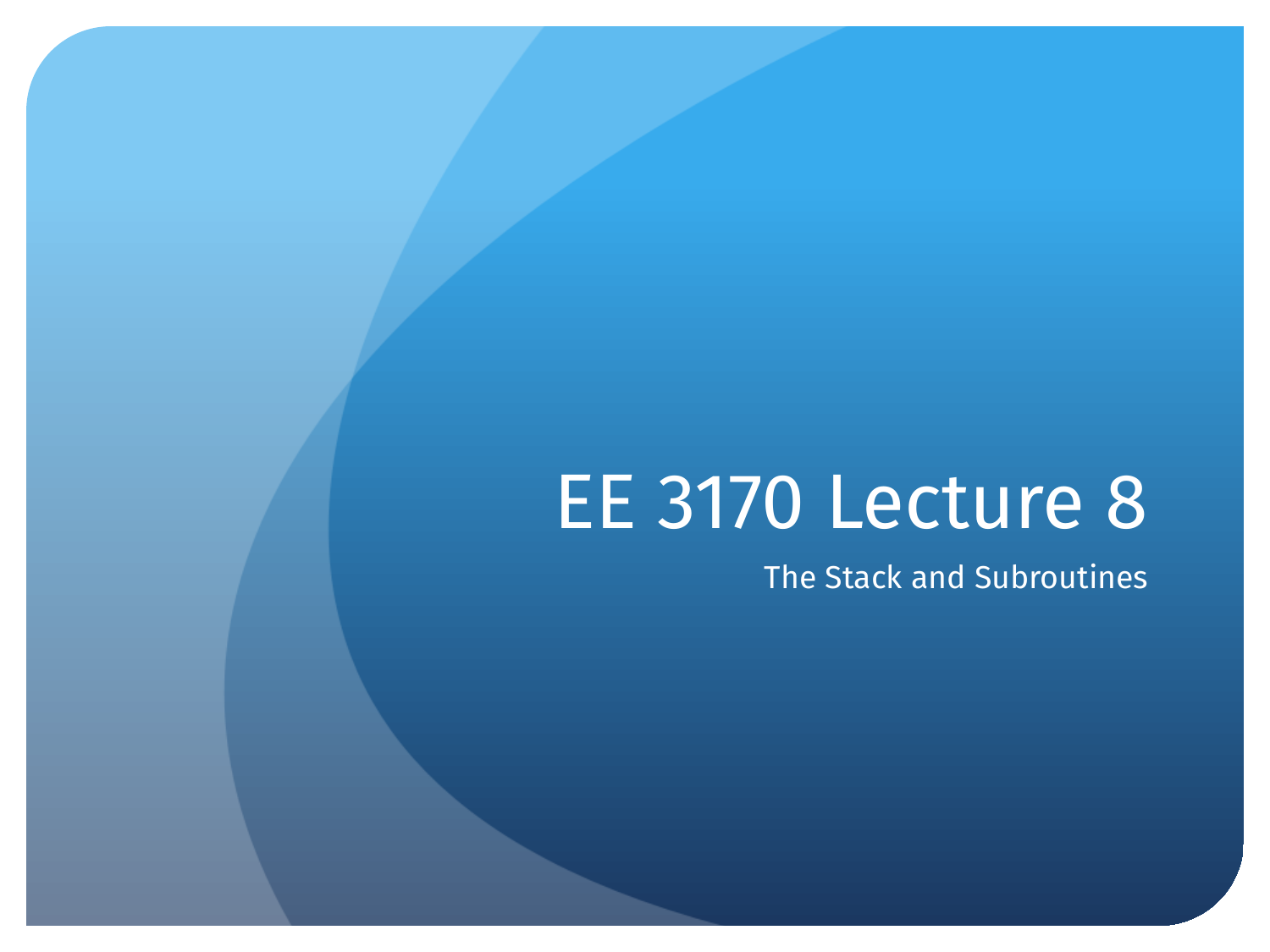

# EE 3170 Lecture 8
The Stack and Subroutines